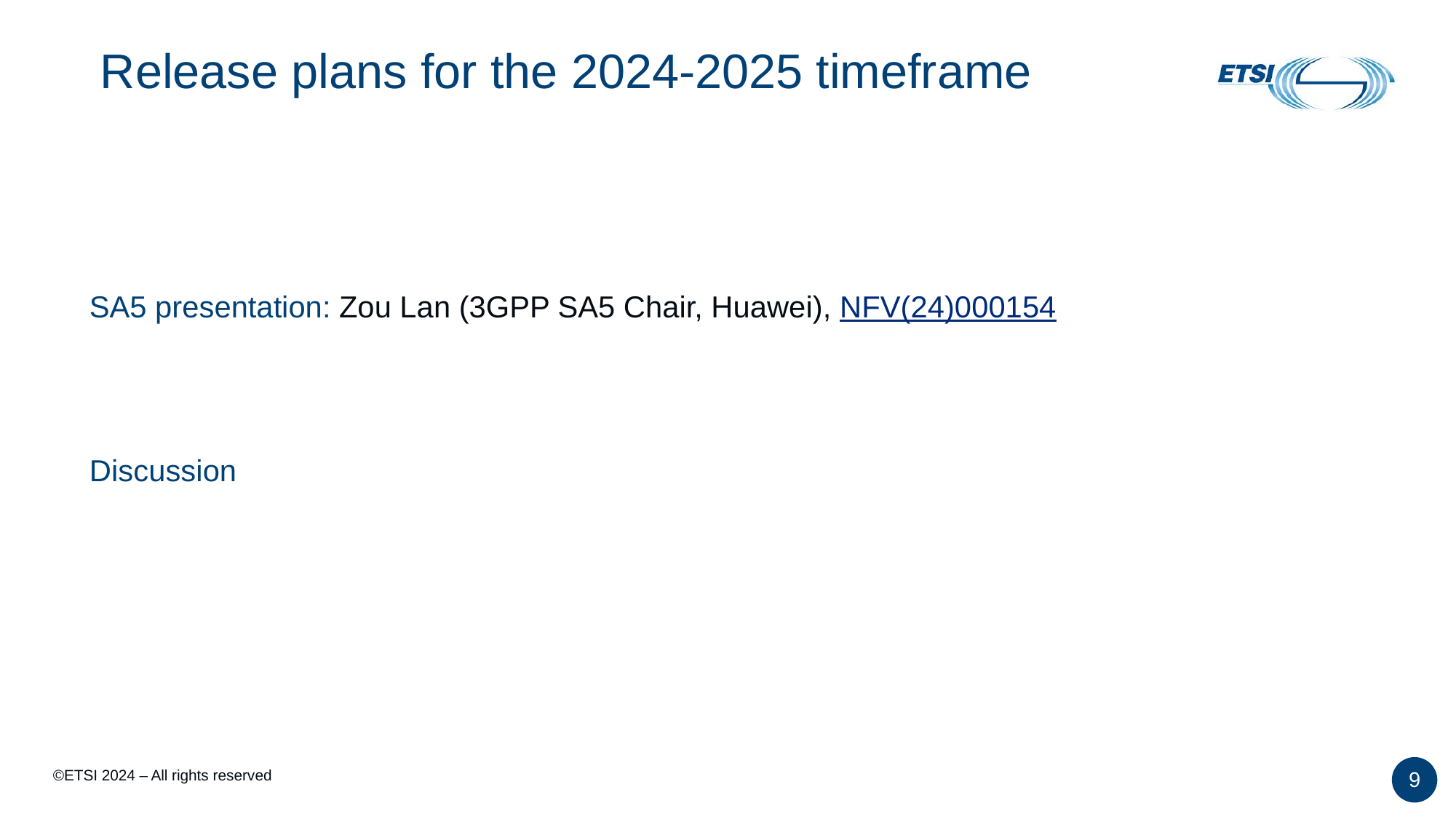

# Release plans for the 2024-2025 timeframe

SA5 presentation: Zou Lan (3GPP SA5 Chair, Huawei), NFV(24)000154

Discussion
9